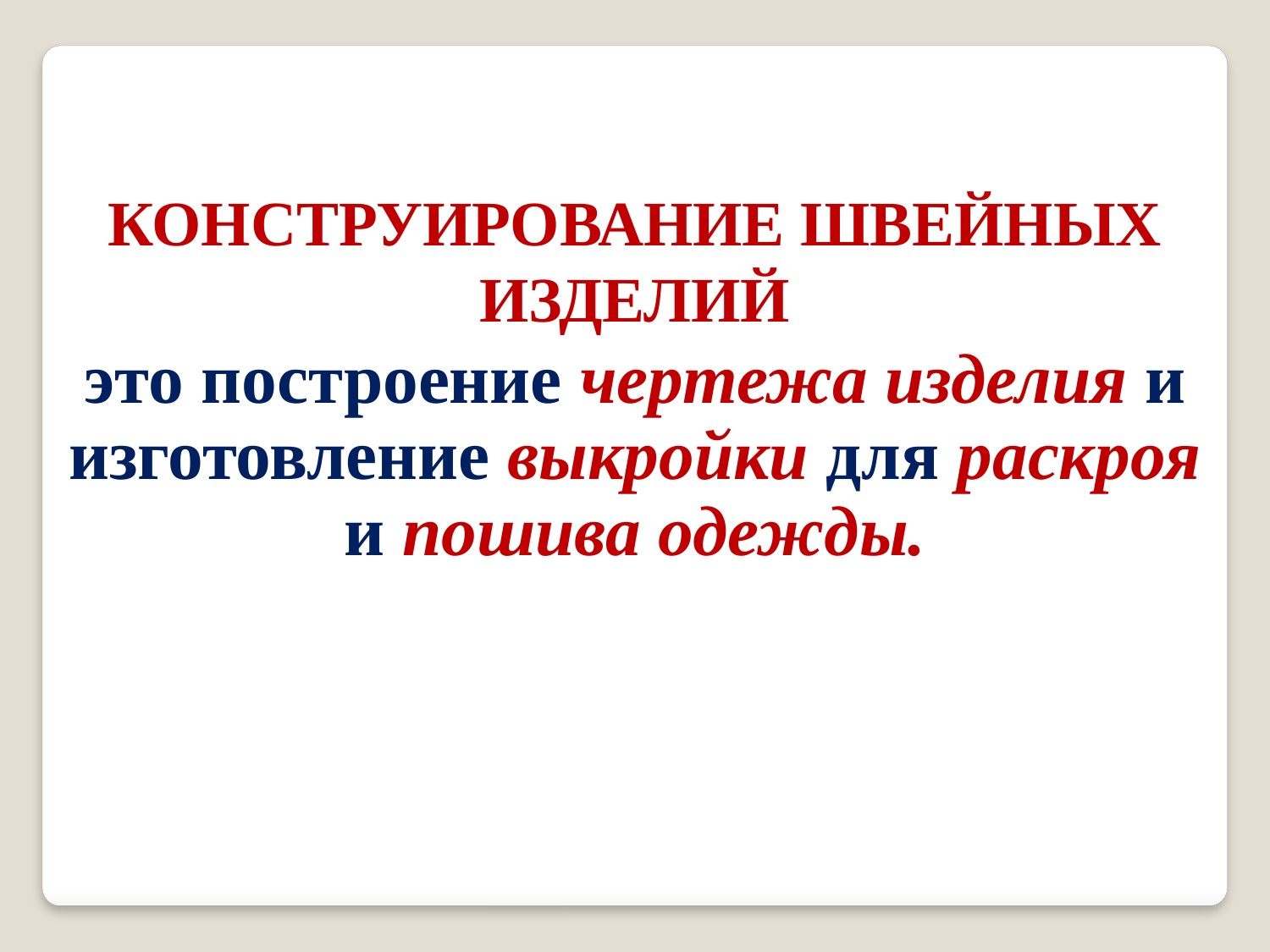

КОНСТРУИРОВАНИЕ ШВЕЙНЫХ
ИЗДЕЛИЙ
это построение чертежа изделия и изготовление выкройки для раскроя и пошива одежды.